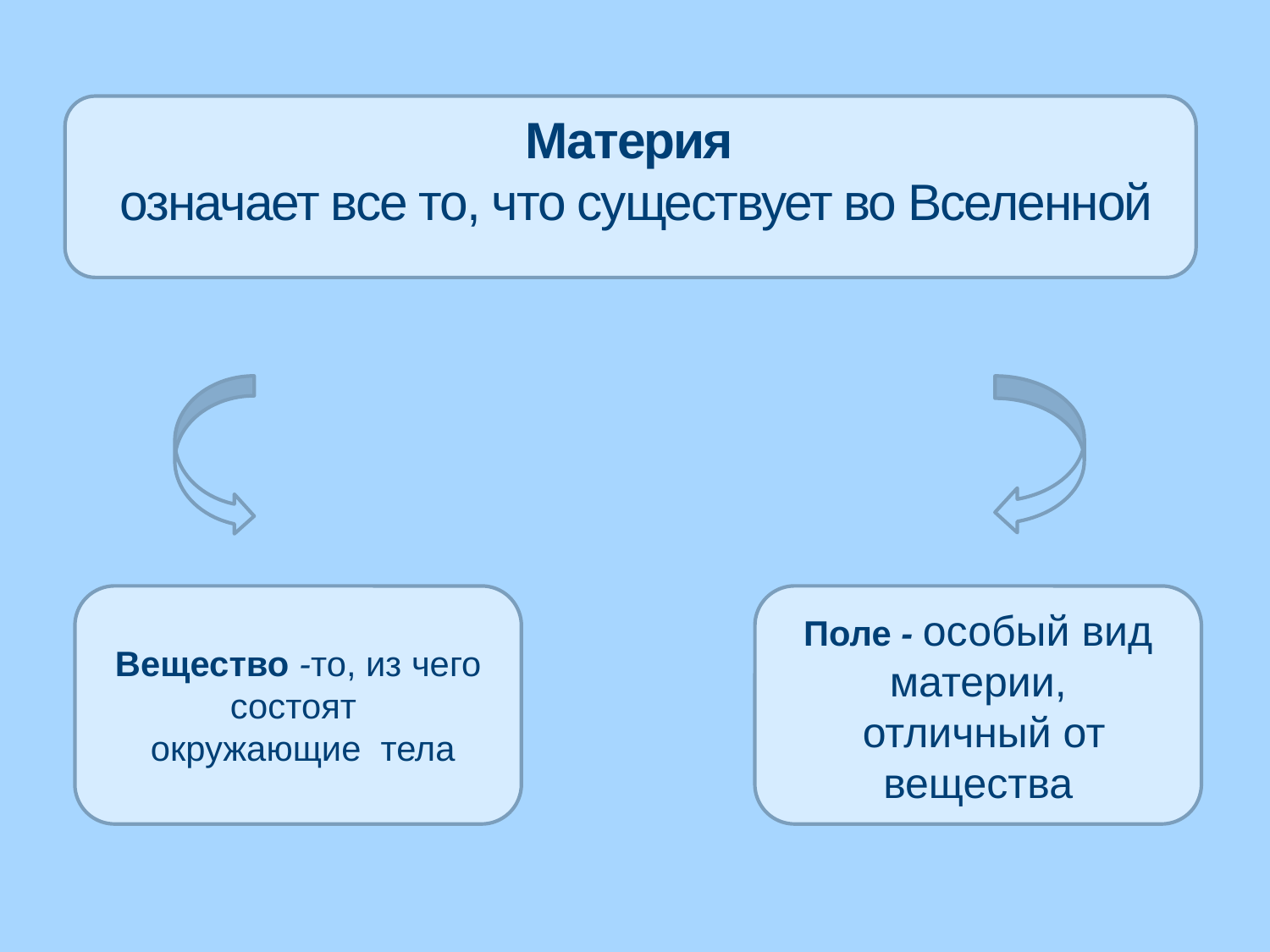

Материя
означает все то, что существует во Вселенной

Вещество -то, из чего состоят
 окружающие  тела
Поле - особый вид материи,
 отличный от вещества